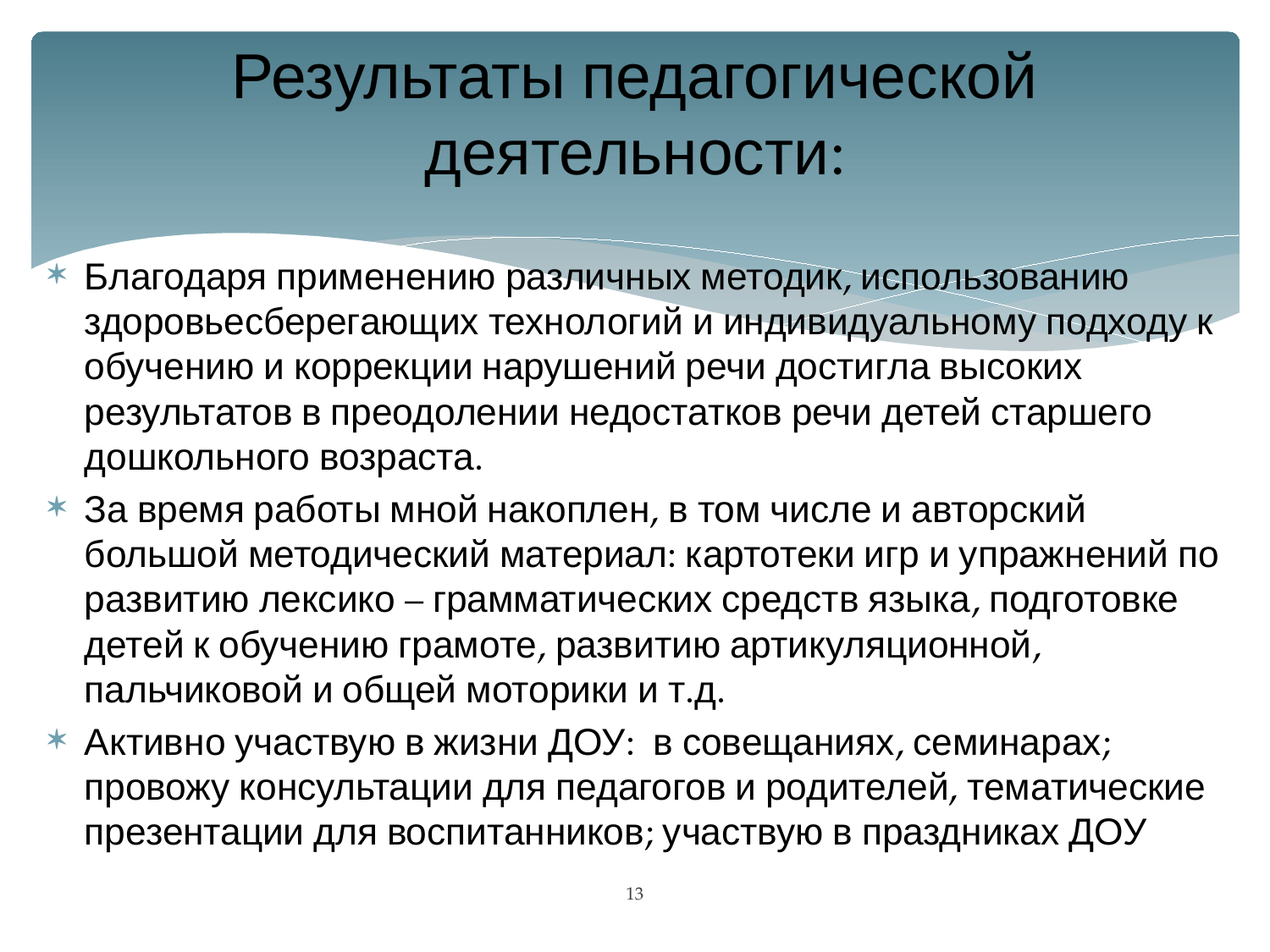

# Результаты педагогической деятельности:
Благодаря применению различных методик, использованию здоровьесберегающих технологий и индивидуальному подходу к обучению и коррекции нарушений речи достигла высоких результатов в преодолении недостатков речи детей старшего дошкольного возраста.
За время работы мной накоплен, в том числе и авторский большой методический материал: картотеки игр и упражнений по развитию лексико – грамматических средств языка, подготовке детей к обучению грамоте, развитию артикуляционной, пальчиковой и общей моторики и т.д.
Активно участвую в жизни ДОУ:  в совещаниях, семинарах; провожу консультации для педагогов и родителей, тематические презентации для воспитанников; участвую в праздниках ДОУ
13